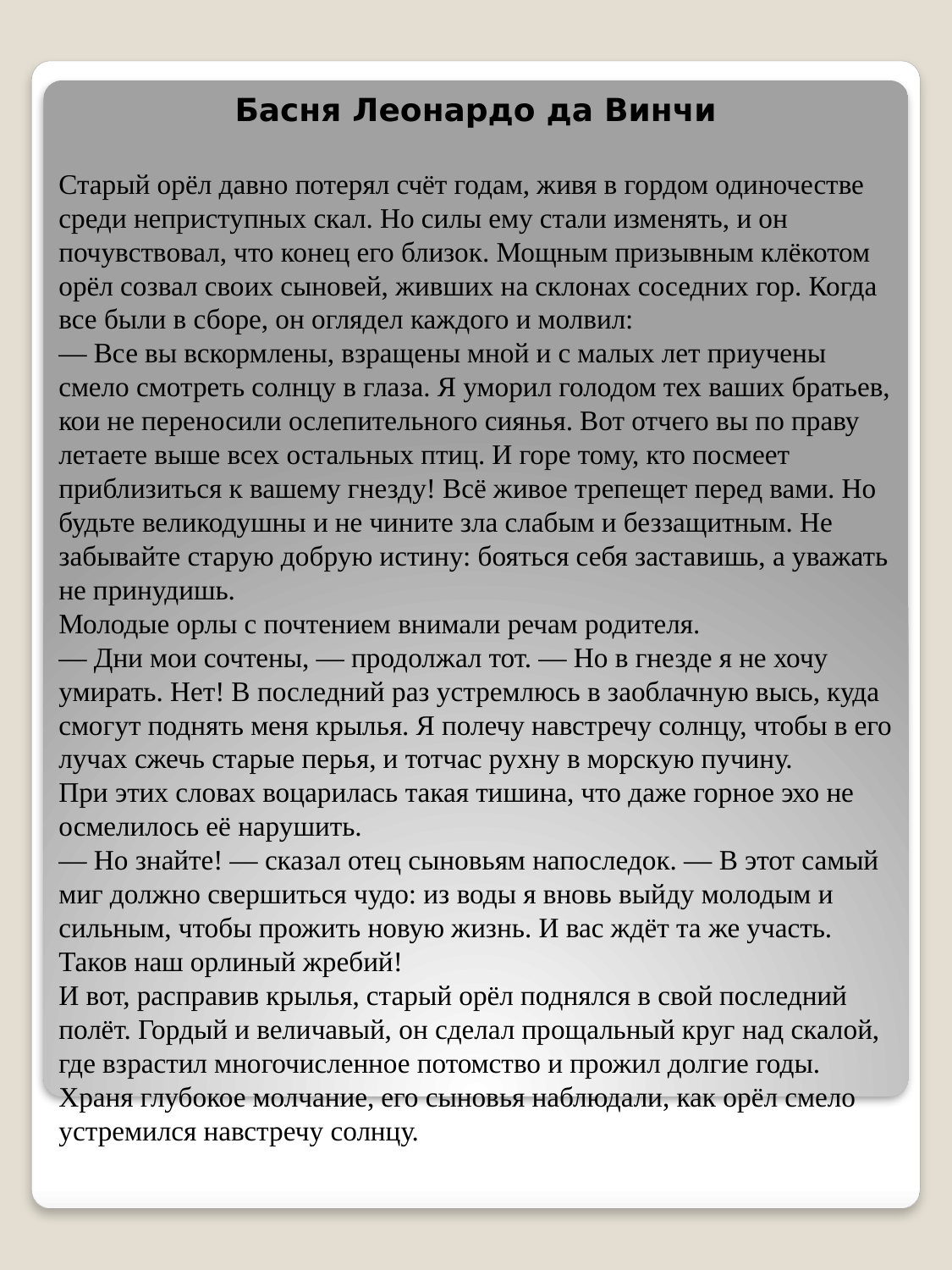

Басня Леонардо да Винчи

Старый орёл давно потерял счёт годам, живя в гордом одиночестве среди неприступных скал. Но силы ему стали изменять, и он почувствовал, что конец его близок. Мощным призывным клёкотом орёл созвал своих сыновей, живших на склонах соседних гор. Когда все были в сборе, он оглядел каждого и молвил:
— Все вы вскормлены, взращены мной и с малых лет приучены смело смотреть солнцу в глаза. Я уморил голодом тех ваших братьев, кои не переносили ослепительного сиянья. Вот отчего вы по праву летаете выше всех остальных птиц. И горе тому, кто посмеет приблизиться к вашему гнезду! Всё живое трепещет перед вами. Но будьте великодушны и не чините зла слабым и беззащитным. Не забывайте старую добрую истину: бояться себя заставишь, а уважать не принудишь.
Молодые орлы с почтением внимали речам родителя.
— Дни мои сочтены, — продолжал тот. — Но в гнезде я не хочу умирать. Нет! В последний раз устремлюсь в заоблачную высь, куда смогут поднять меня крылья. Я полечу навстречу солнцу, чтобы в его лучах сжечь старые перья, и тотчас рухну в морскую пучину.
При этих словах воцарилась такая тишина, что даже горное эхо не осмелилось её нарушить.
— Но знайте! — сказал отец сыновьям напоследок. — В этот самый миг должно свершиться чудо: из воды я вновь выйду молодым и сильным, чтобы прожить новую жизнь. И вас ждёт та же участь. Таков наш орлиный жребий!
И вот, расправив крылья, старый орёл поднялся в свой последний полёт. Гордый и величавый, он сделал прощальный круг над скалой, где взрастил многочисленное потомство и прожил долгие годы. Храня глубокое молчание, его сыновья наблюдали, как орёл смело устремился навстречу солнцу.